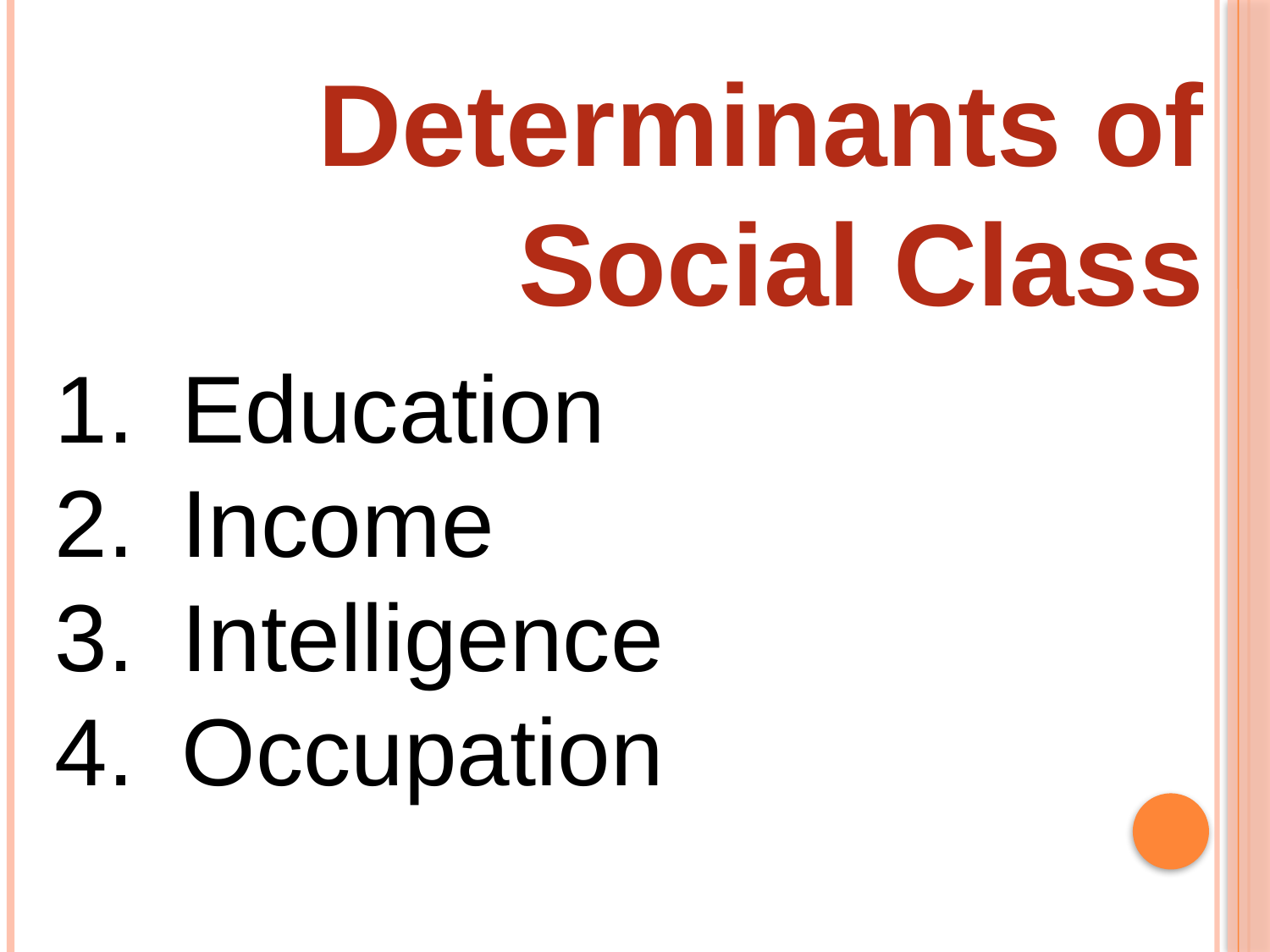

Determinants of
Social Class
Education
Income
Intelligence
Occupation